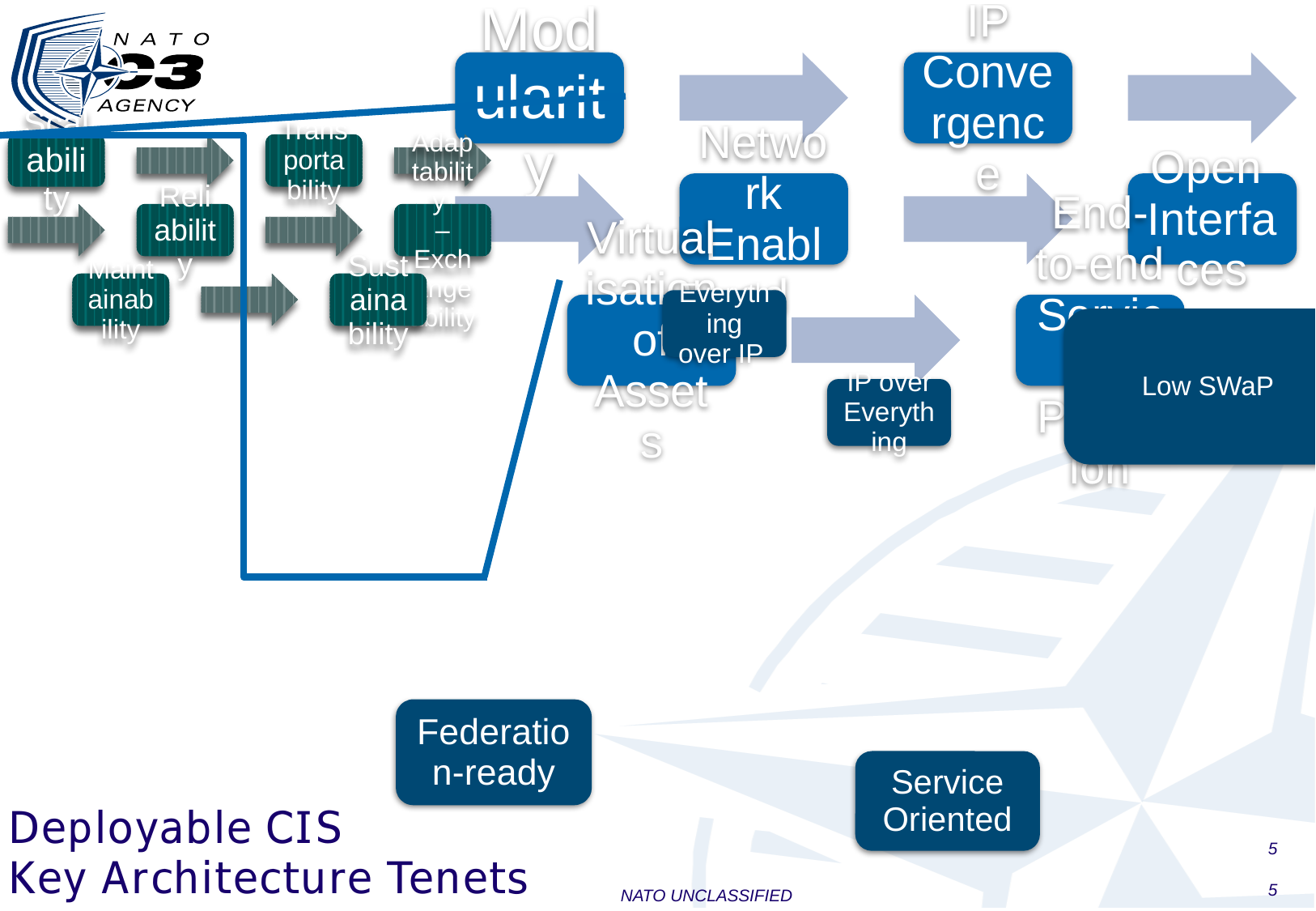

Open
Scalability
Transportability
Adaptability

Low SWaP
Federation-ready
Service Oriented
5
# Deployable CIS Key Architecture Tenets
5
NATO UNCLASSIFIED